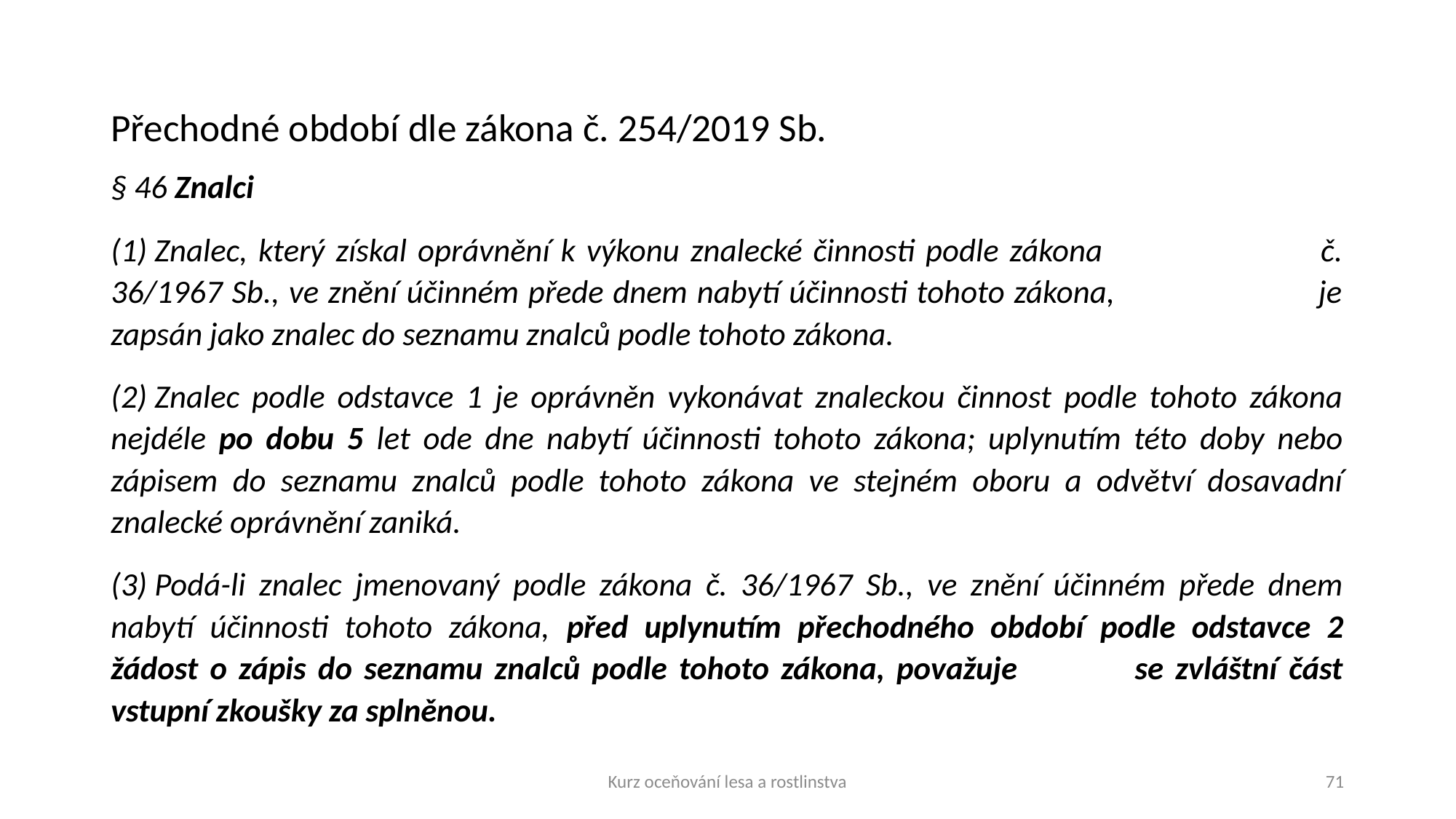

# Přechodné období dle zákona č. 254/2019 Sb.
§ 46 Znalci
(1) Znalec, který získal oprávnění k výkonu znalecké činnosti podle zákona                    č. 36/1967 Sb., ve znění účinném přede dnem nabytí účinnosti tohoto zákona,                      je zapsán jako znalec do seznamu znalců podle tohoto zákona.
(2) Znalec podle odstavce 1 je oprávněn vykonávat znaleckou činnost podle tohoto zákona nejdéle po dobu 5 let ode dne nabytí účinnosti tohoto zákona; uplynutím této doby nebo zápisem do seznamu znalců podle tohoto zákona ve stejném oboru a odvětví dosavadní znalecké oprávnění zaniká.
(3) Podá-li znalec jmenovaný podle zákona č. 36/1967 Sb., ve znění účinném přede dnem nabytí účinnosti tohoto zákona, před uplynutím přechodného období podle odstavce 2 žádost o zápis do seznamu znalců podle tohoto zákona, považuje          se zvláštní část vstupní zkoušky za splněnou.

Kurz oceňování lesa a rostlinstva
71